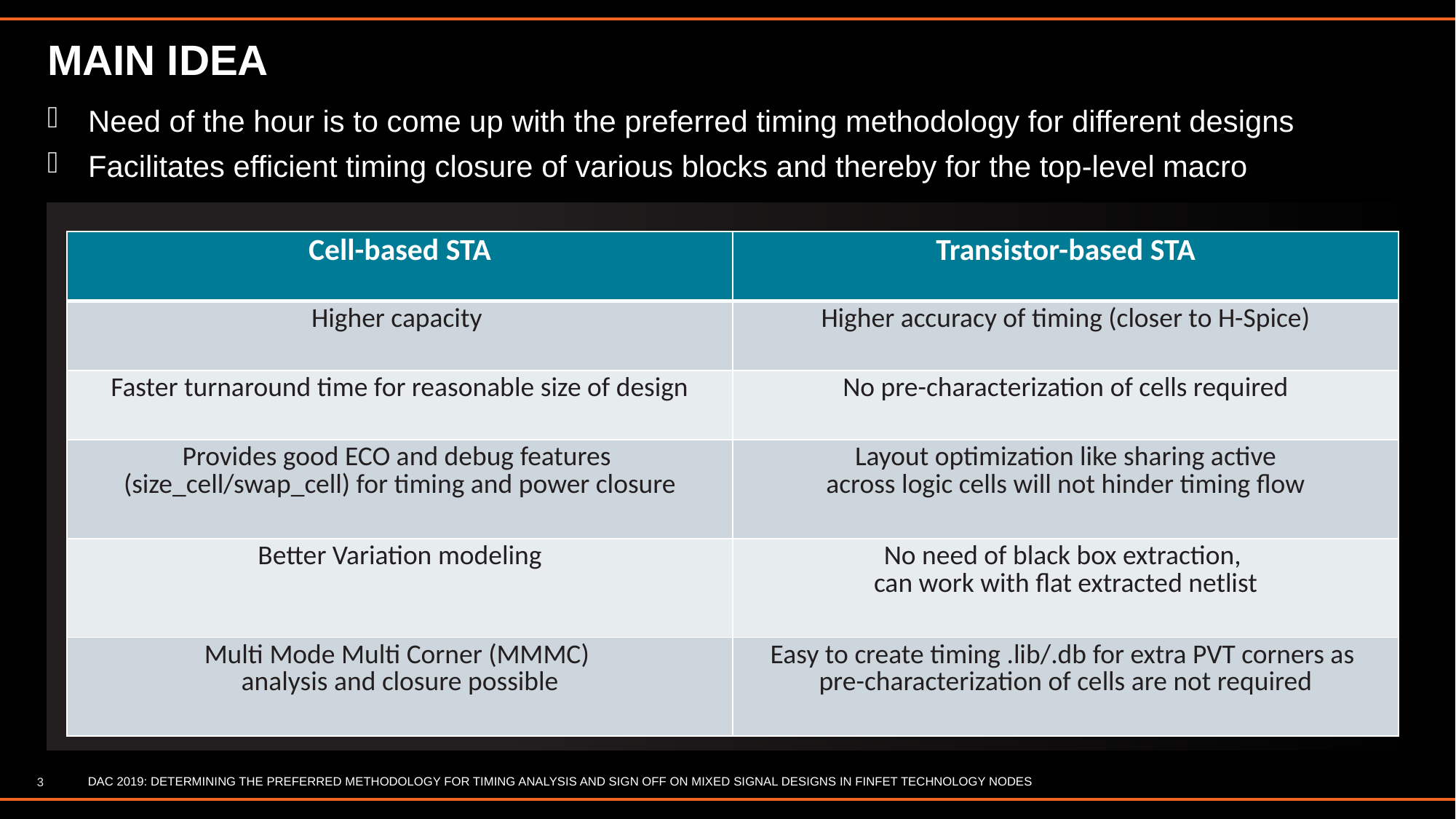

MAIN IDEA
Need of the hour is to come up with the preferred timing methodology for different designs
Facilitates efficient timing closure of various blocks and thereby for the top-level macro

| Cell-based STA | Transistor-based STA |
| --- | --- |
| Higher capacity | Higher accuracy of timing (closer to H-Spice) |
| Faster turnaround time for reasonable size of design | No pre-characterization of cells required |
| Provides good ECO and debug features (size\_cell/swap\_cell) for timing and power closure | Layout optimization like sharing active across logic cells will not hinder timing flow |
| Better Variation modeling | No need of black box extraction, can work with flat extracted netlist |
| Multi Mode Multi Corner (MMMC) analysis and closure possible | Easy to create timing .lib/.db for extra PVT corners as pre-characterization of cells are not required |
3